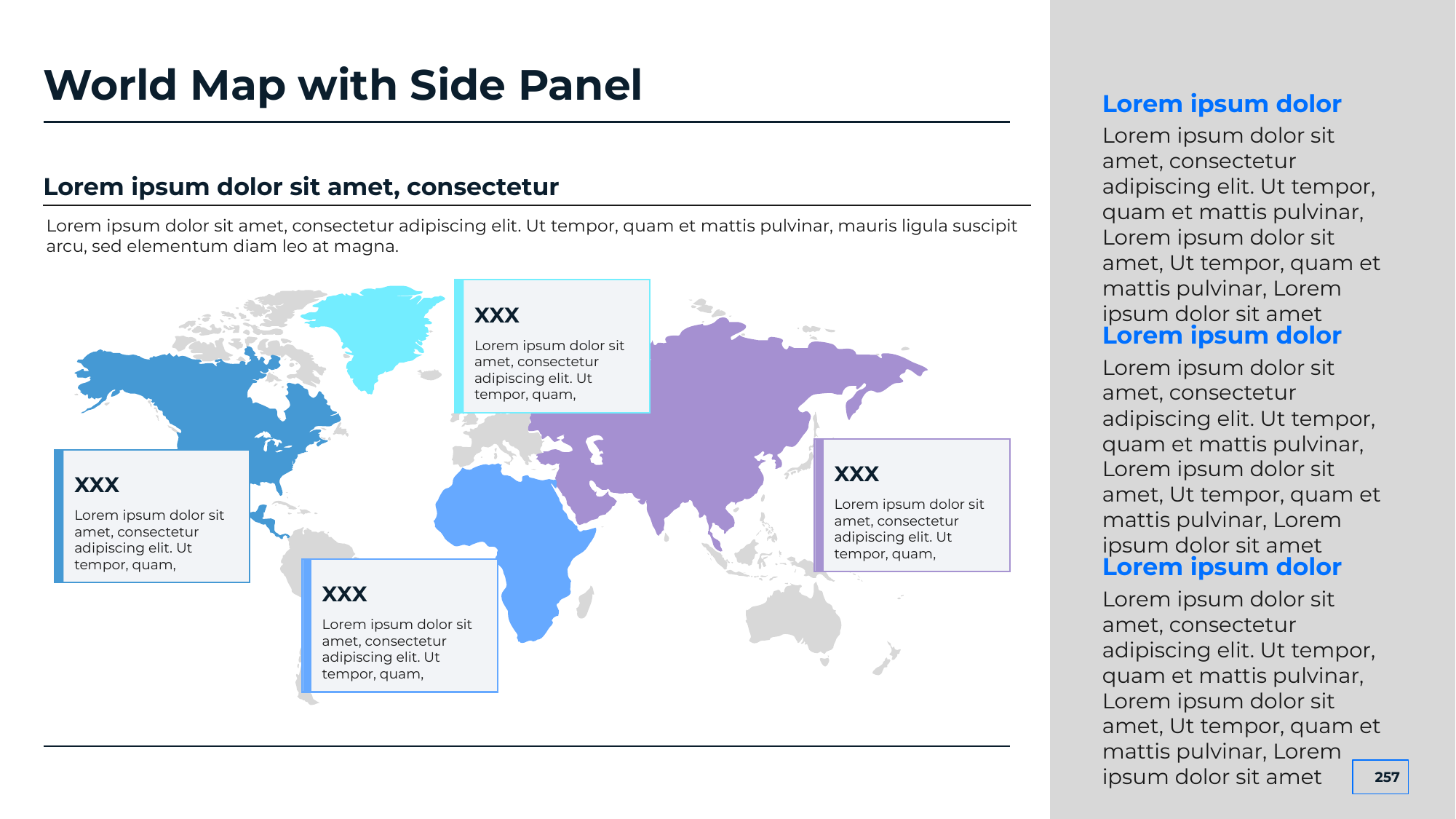

# World Map with Side Panel
Lorem ipsum dolor
Lorem ipsum dolor sit amet, consectetur adipiscing elit. Ut tempor, quam et mattis pulvinar, Lorem ipsum dolor sit amet, Ut tempor, quam et mattis pulvinar, Lorem ipsum dolor sit amet
Lorem ipsum dolor sit amet, consectetur
Lorem ipsum dolor sit amet, consectetur adipiscing elit. Ut tempor, quam et mattis pulvinar, mauris ligula suscipit arcu, sed elementum diam leo at magna.

XXX
Lorem ipsum dolor sit amet, consectetur adipiscing elit. Ut tempor, quam,

Lorem ipsum dolor
Lorem ipsum dolor sit amet, consectetur adipiscing elit. Ut tempor, quam et mattis pulvinar, Lorem ipsum dolor sit amet, Ut tempor, quam et mattis pulvinar, Lorem ipsum dolor sit amet

XXX
Lorem ipsum dolor sit amet, consectetur adipiscing elit. Ut tempor, quam,

XXX
Lorem ipsum dolor sit amet, consectetur adipiscing elit. Ut tempor, quam,
Lorem ipsum dolor
Lorem ipsum dolor sit amet, consectetur adipiscing elit. Ut tempor, quam et mattis pulvinar, Lorem ipsum dolor sit amet, Ut tempor, quam et mattis pulvinar, Lorem ipsum dolor sit amet

XXX
Lorem ipsum dolor sit amet, consectetur adipiscing elit. Ut tempor, quam,
257